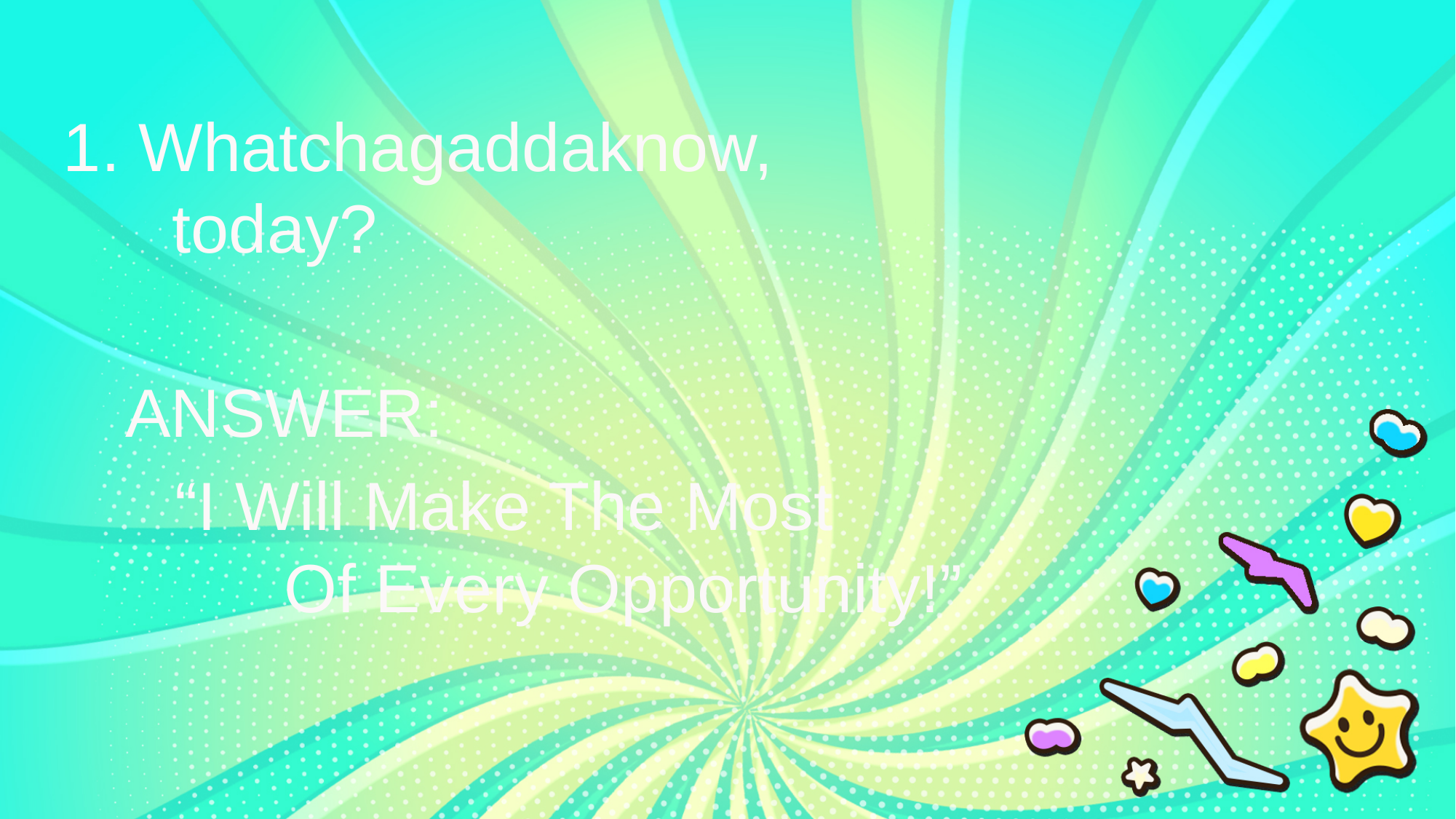

1. Whatchagaddaknow,
	today?
ANSWER:
“I Will Make The Most
	Of Every Opportunity!”